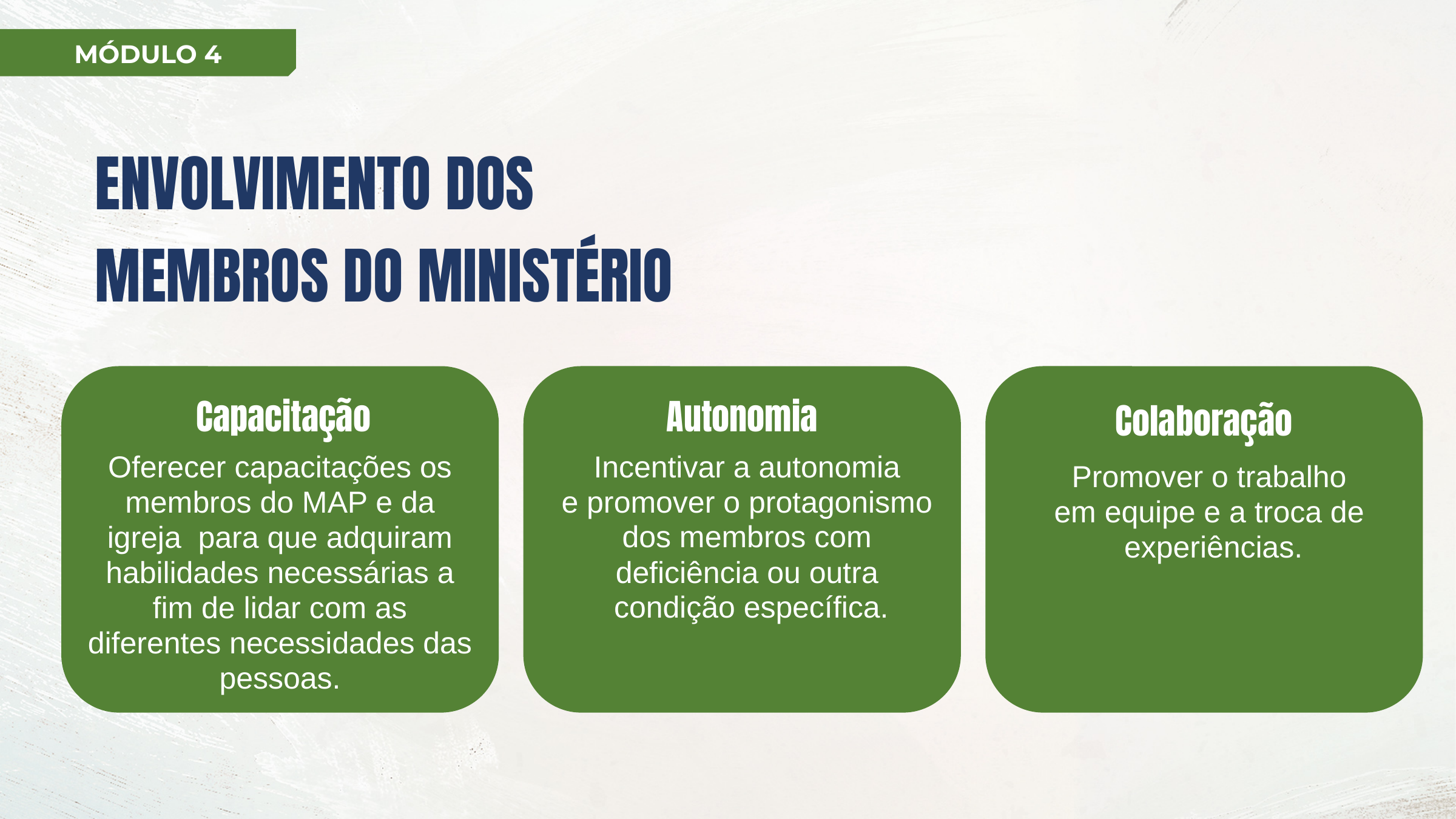

MÓDULO 4
ENVOLVIMENTO DOS
MEMBROS DO MINISTÉRIO

Autonomia
Capacitação
Colaboração
Incentivar a autonomia
e promover o protagonismo
dos membros com
deficiência ou outra
condição específica.
Oferecer capacitações os membros do MAP e da igreja  para que adquiram habilidades necessárias a fim de lidar com as diferentes necessidades das pessoas.
Promover o trabalho
em equipe e a troca de
experiências.